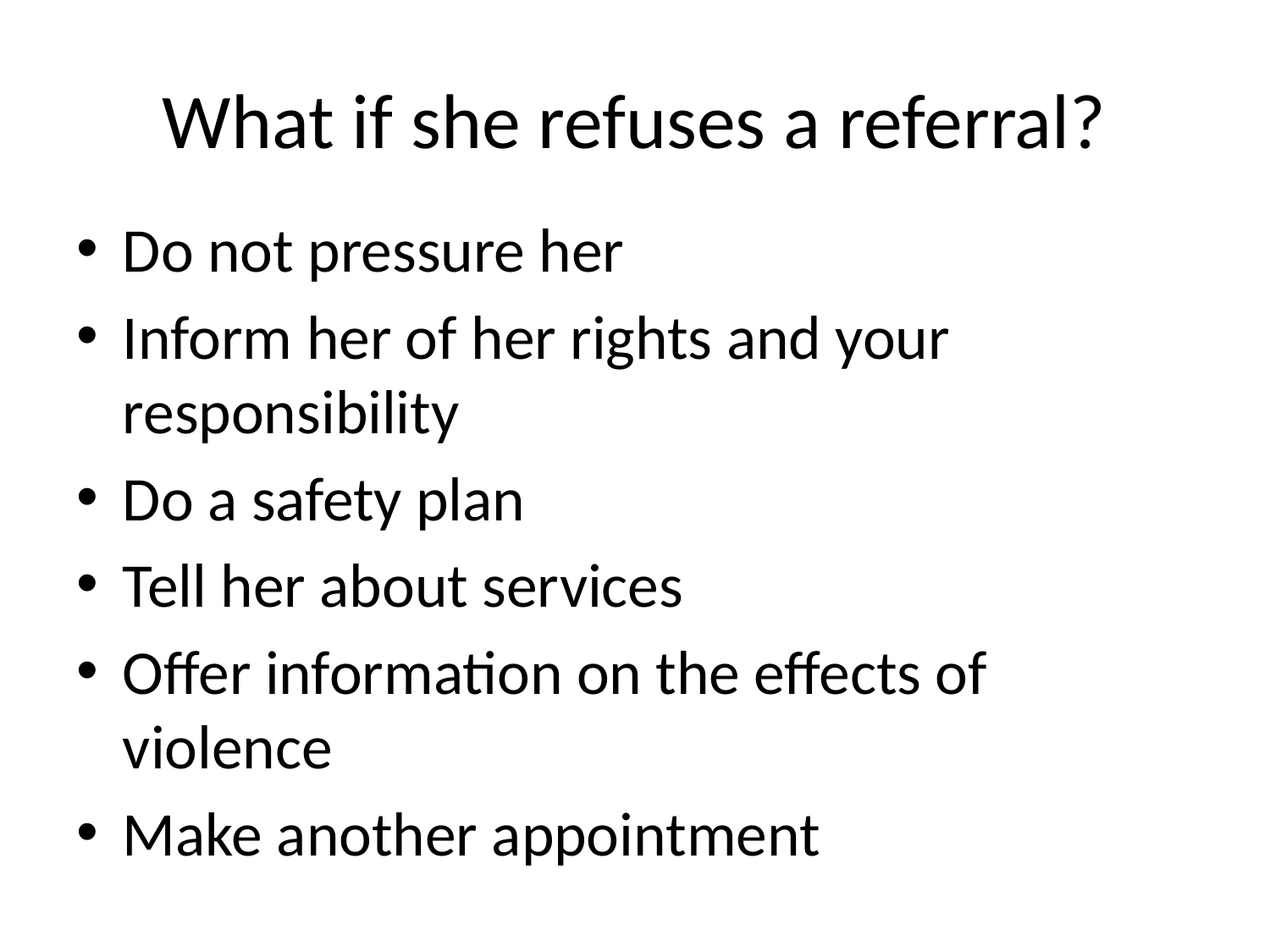

# What if she refuses a referral?
Do not pressure her
Inform her of her rights and your responsibility
Do a safety plan
Tell her about services
Offer information on the effects of violence
Make another appointment